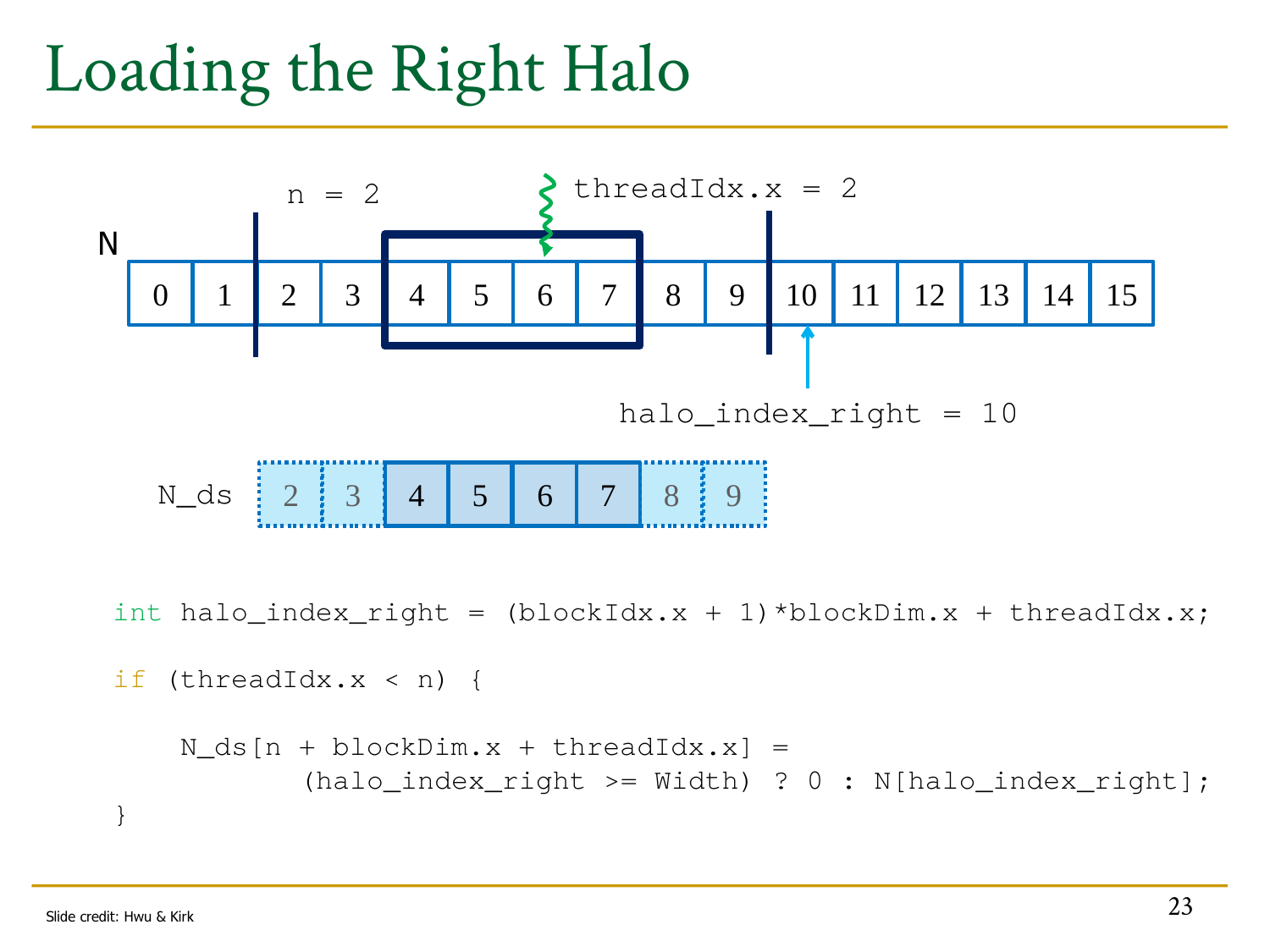

# Loading the Right Halo
threadIdx.x = 2
n = 2

N

0
1
2
3
4
5
6
7
8
9
10
11
12
13
14
15
halo_index_right = 10
2
3
4
5
6
7
8
9
N_ds
int halo_index_right = (blockIdx.x + 1)*blockDim.x + threadIdx.x;

if (threadIdx.x < n) {

    N_ds[n + blockDim.x + threadIdx.x] =
           (halo_index_right >= Width) ? 0 : N[halo_index_right];
}
23
Slide credit: Hwu & Kirk